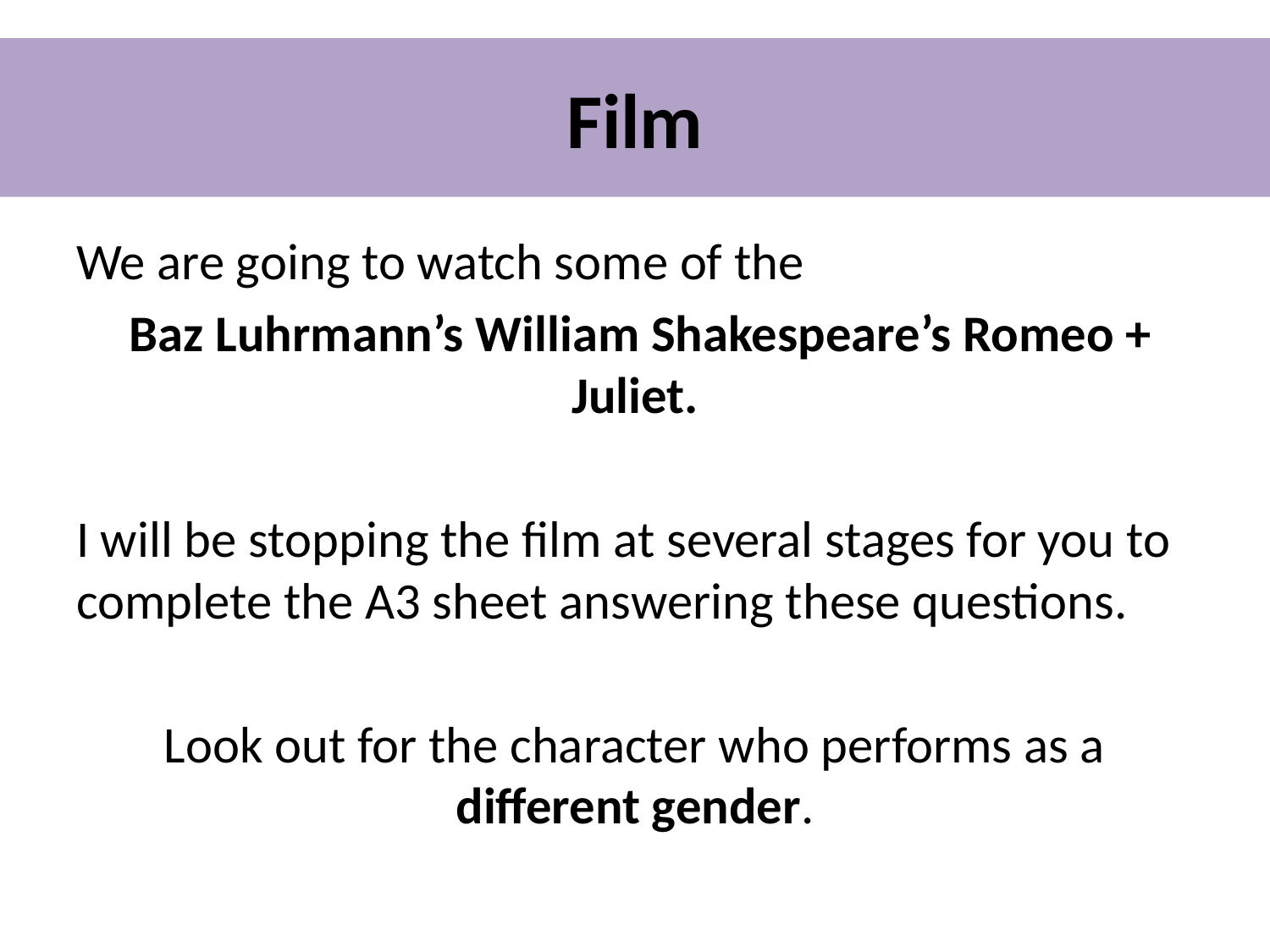

# Film
We are going to watch some of the
 Baz Luhrmann’s William Shakespeare’s Romeo + Juliet.

I will be stopping the film at several stages for you to complete the A3 sheet answering these questions.

Look out for the character who performs as a different gender.